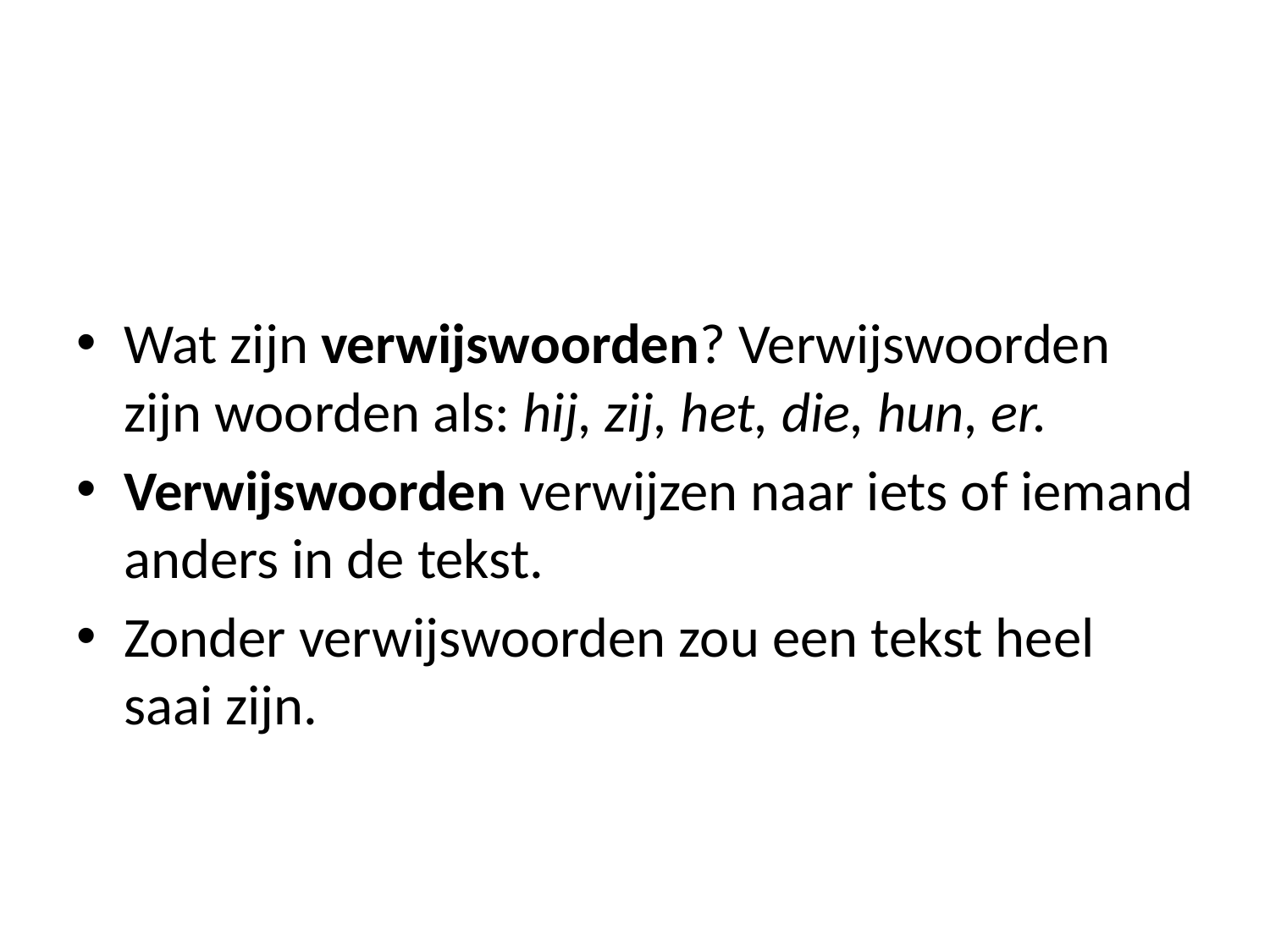

#

Wat zijn verwijswoorden? Verwijswoorden zijn woorden als: hij, zij, het, die, hun, er.
Verwijswoorden verwijzen naar iets of iemand anders in de tekst.
Zonder verwijswoorden zou een tekst heel saai zijn.